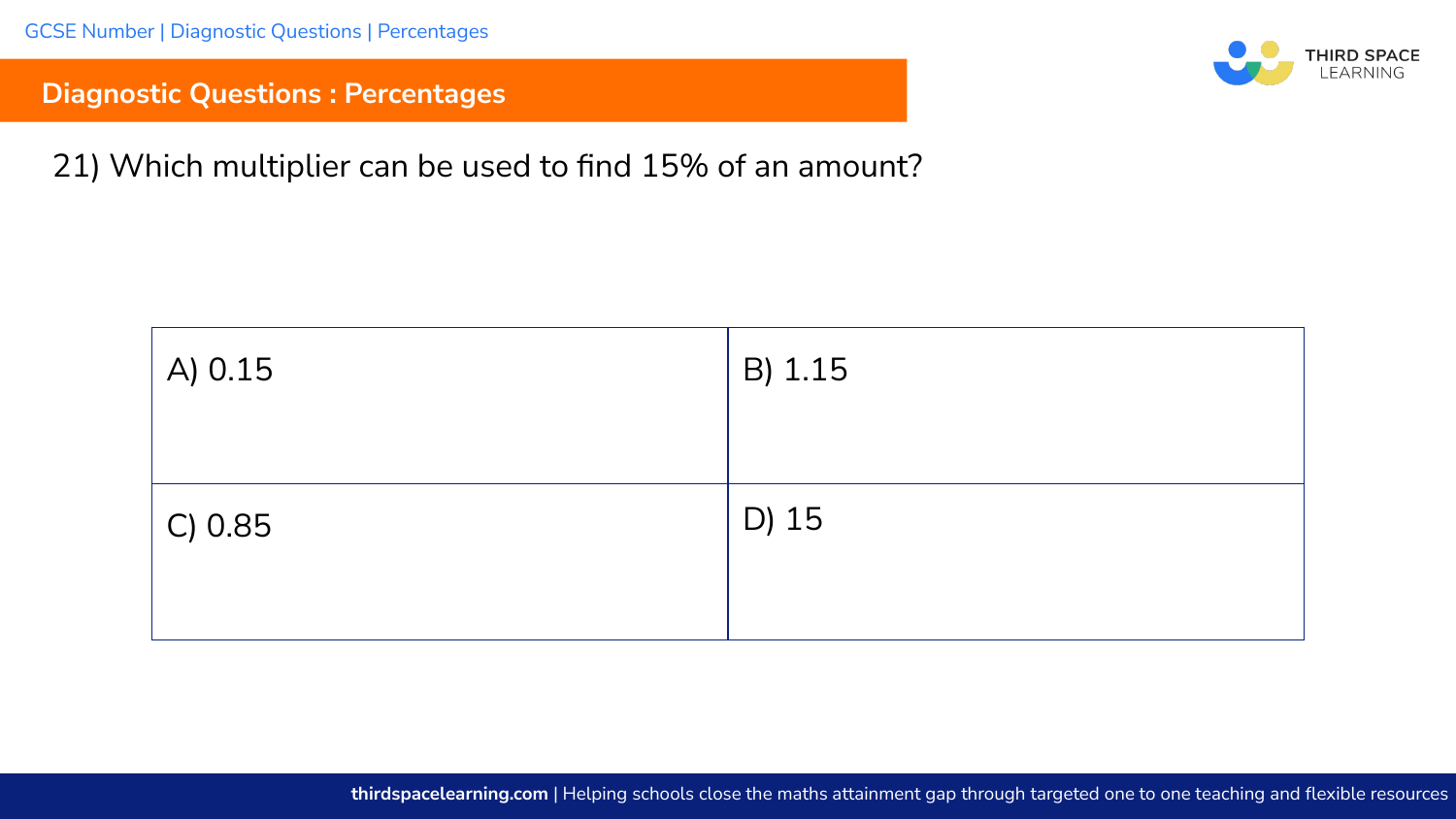

Diagnostic Questions : Percentages
| 21) Which multiplier can be used to find 15% of an amount? |
| --- |
| A) 0.15 | B) 1.15 |
| --- | --- |
| C) 0.85 | D) 15 |